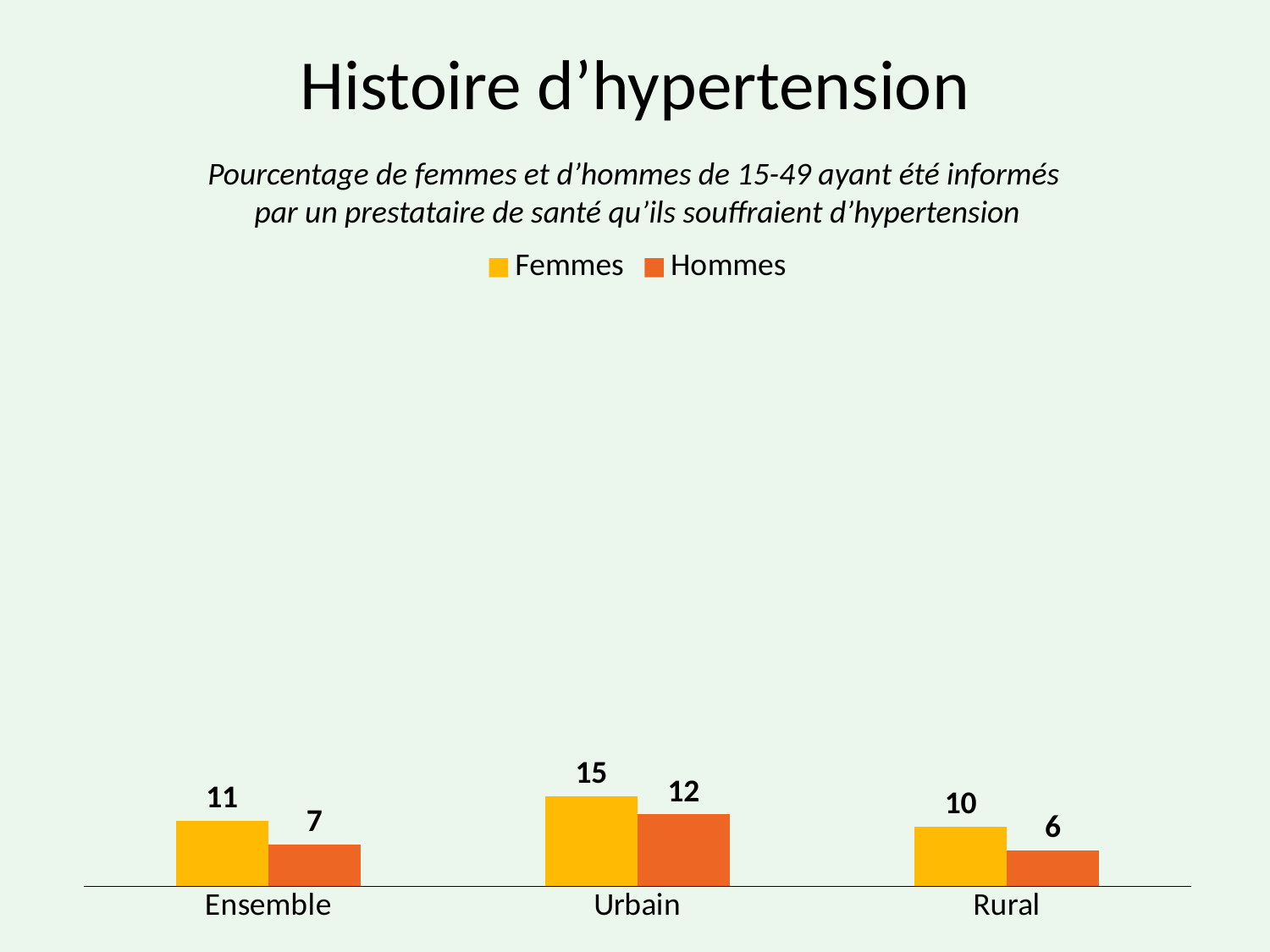

# Histoire d’hypertension
Pourcentage de femmes et d’hommes de 15-49 ayant été informés
par un prestataire de santé qu’ils souffraient d’hypertension

### Chart

| Category | Femmes | Hommes |
|---|---|---|
| Ensemble | 11.0 | 7.0 |
| Urbain | 15.0 | 12.0 |
| Rural | 10.0 | 6.0 |